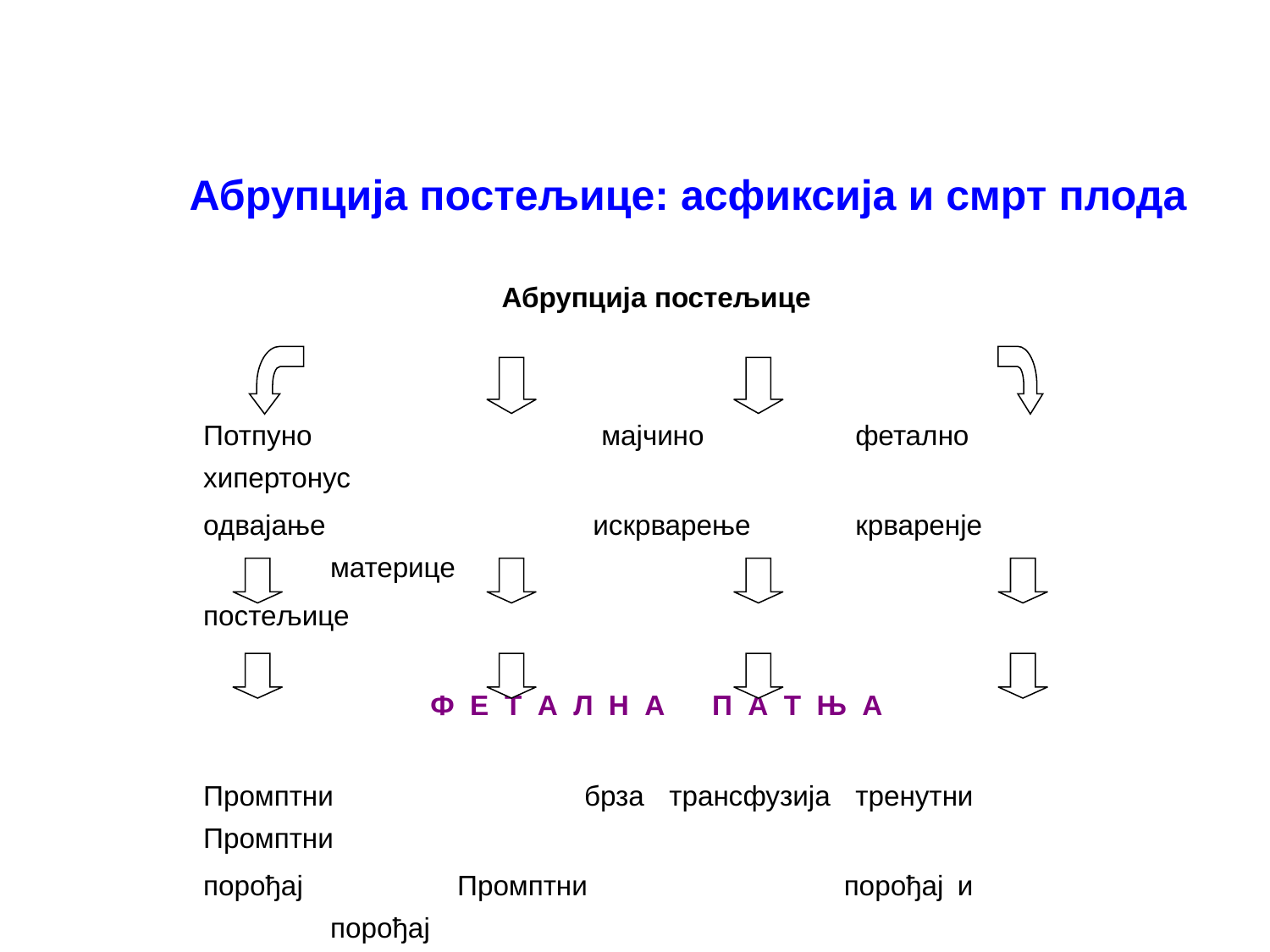

# Абрупција постељице: асфиксија и смрт плода
	Абрупција постељице

Потпуно 		мајчино		фетално		хипертонус
	одвајање 		искрварење 	крваренје		материце
	постељице
 
Ф  Е  Т  А  Л  Н  А      П  А  Т  Њ  А
 
Промптни		брза трансфузија	тренутни		Промптни
	порођај		Промптни 		порођај и 		порођај
			порођај		фетална
					трансфузија